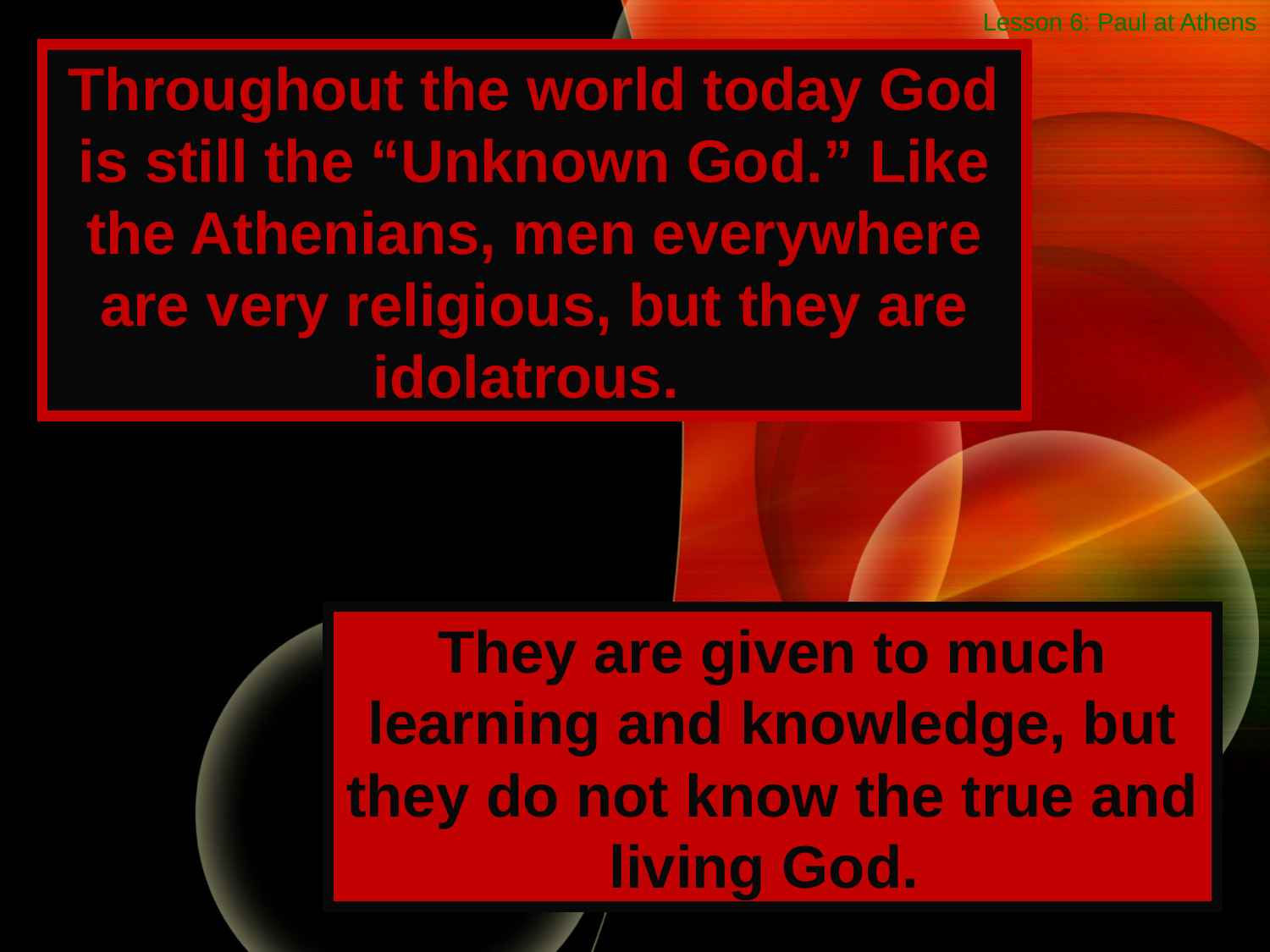

Lesson 6: Paul at Athens
Throughout the world today God is still the “Unknown God.” Like the Athenians, men everywhere are very religious, but they are idolatrous.
They are given to much learning and knowledge, but they do not know the true and living God.